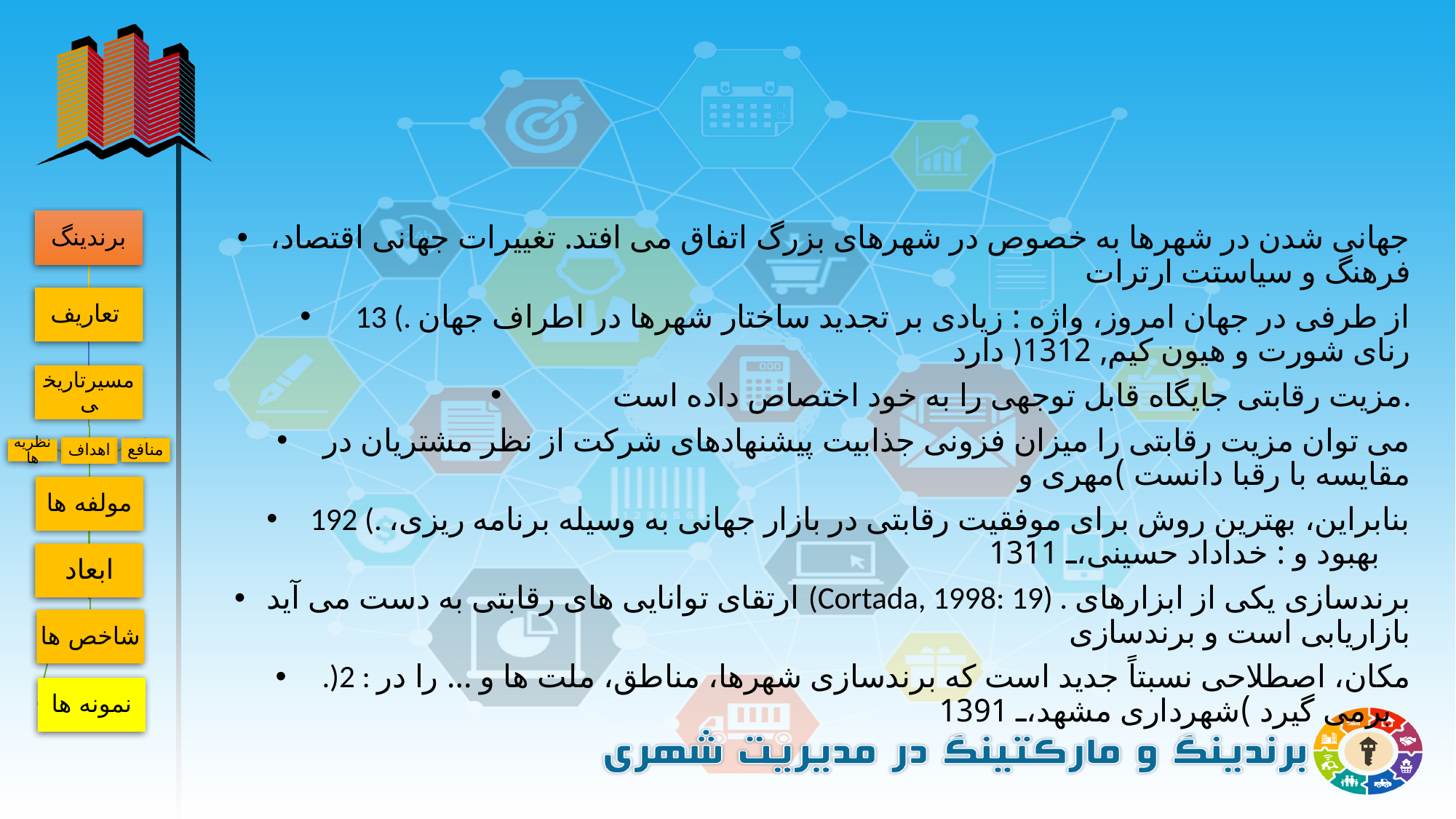

برندینگ
تعاریف
مسیرتاریخی
اهداف
نظریه ها
مولفه ها
ابعاد
شاخص ها
نمونه ها
منافع
جهانی شدن در شهرها به خصوص در شهرهای بزرگ اتفاق می افتد. تغييرات جهانی اقتصاد، فرهنگ و سياستت ارترات
13 (. از طرفی در جهان امروز، واژه : زیادی بر تجدید ساختار شهرها در اطراف جهان دارد )رنای شورت و هيون کيم, 1312
مزیت رقابتی جایگاه قابل توجهی را به خود اختصاص داده است.
می توان مزیت رقابتی را ميزان فزونی جذابيت پيشنهادهای شرکت از نظر مشتریان در مقایسه با رقبا دانست )مهری و
192 (. بنابراین، بهترین روش برای موفقيت رقابتی در بازار جهانی به وسيله برنامه ریزی، بهبود و : خداداد حسينی، 1311
ارتقای توانایی های رقابتی به دست می آید (Cortada, 1998: 19) . برندسازی یكی از ابزارهای بازاریابی است و برندسازی
.)2 : مكان، اصطلاحی نسبتاً جدید است که برندسازی شهرها، مناطق، ملت ها و ... را در برمی گيرد )شهرداری مشهد، 1391